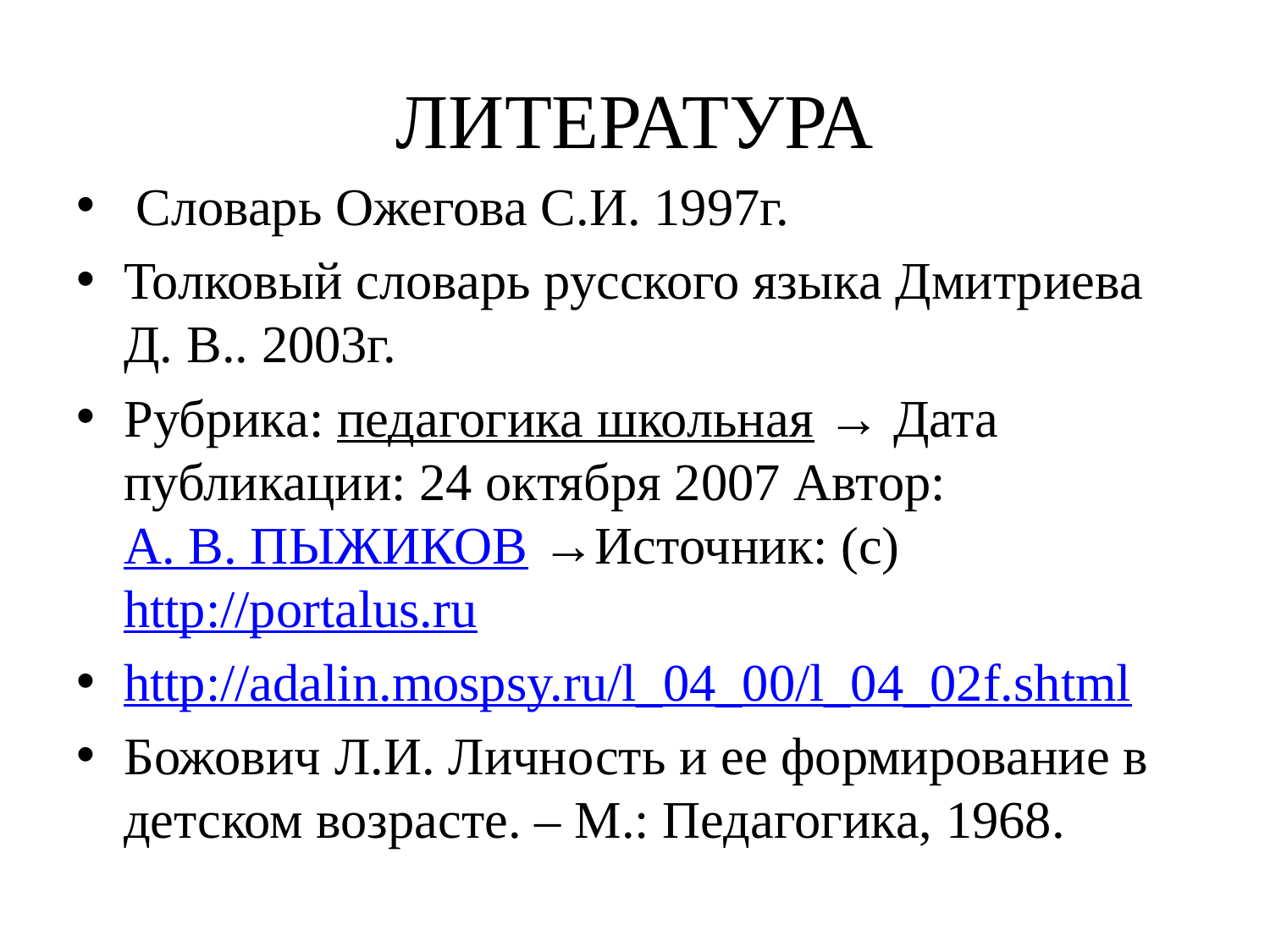

# ЛИТЕРАТУРА
 Словарь Ожегова С.И. 1997г.
Толковый словарь русского языка Дмитриева Д. В.. 2003г.
Рубрика: педагогика школьная → Дата публикации: 24 октября 2007 Автор: А. В. ПЫЖИКОВ →Источник: (c) http://portalus.ru
http://adalin.mospsy.ru/l_04_00/l_04_02f.shtml
Божович Л.И. Личность и ее формирование в детском возрасте. – М.: Педагогика, 1968.